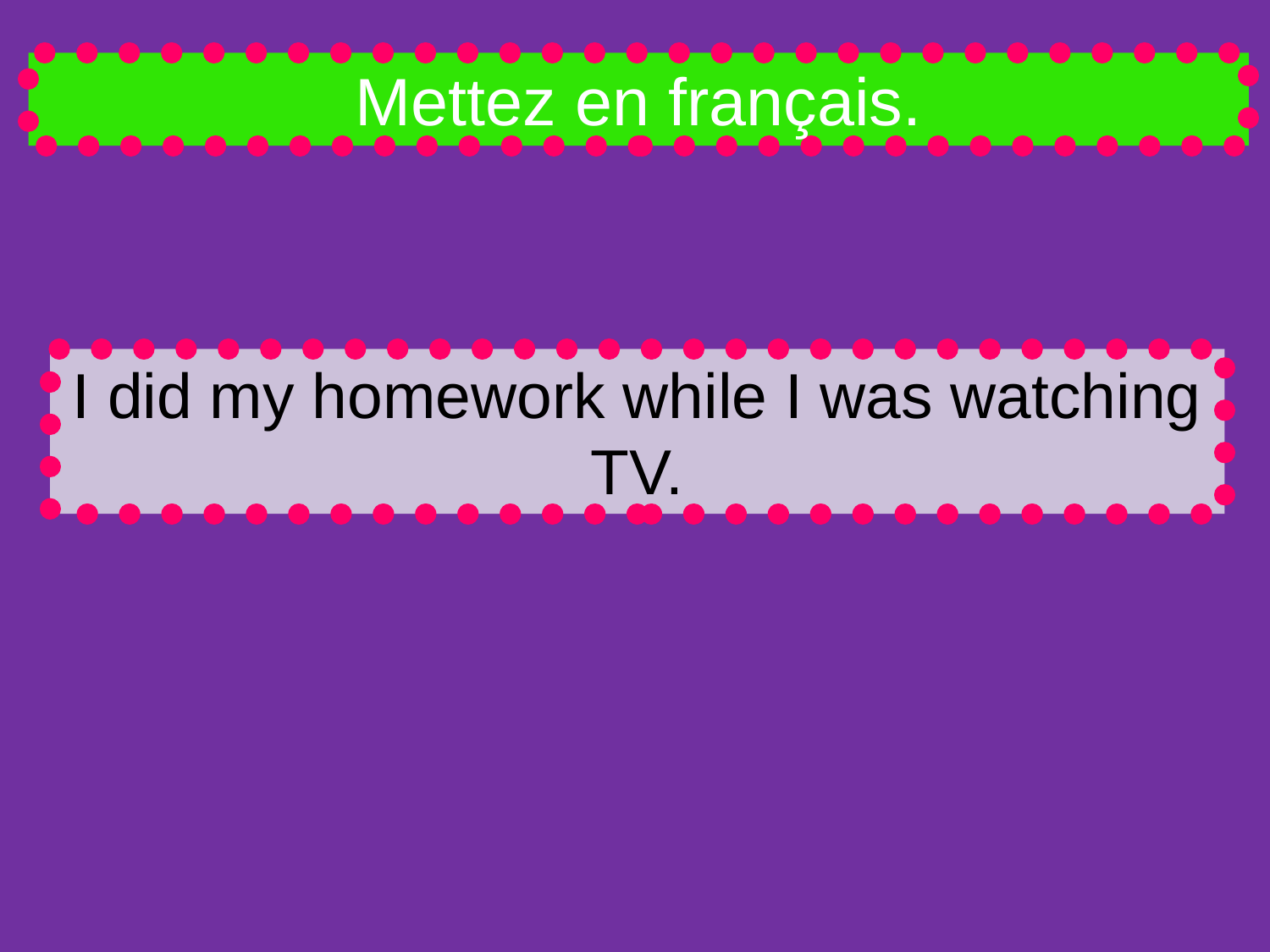

Mettez en français.
I did my homework while I was watching TV.